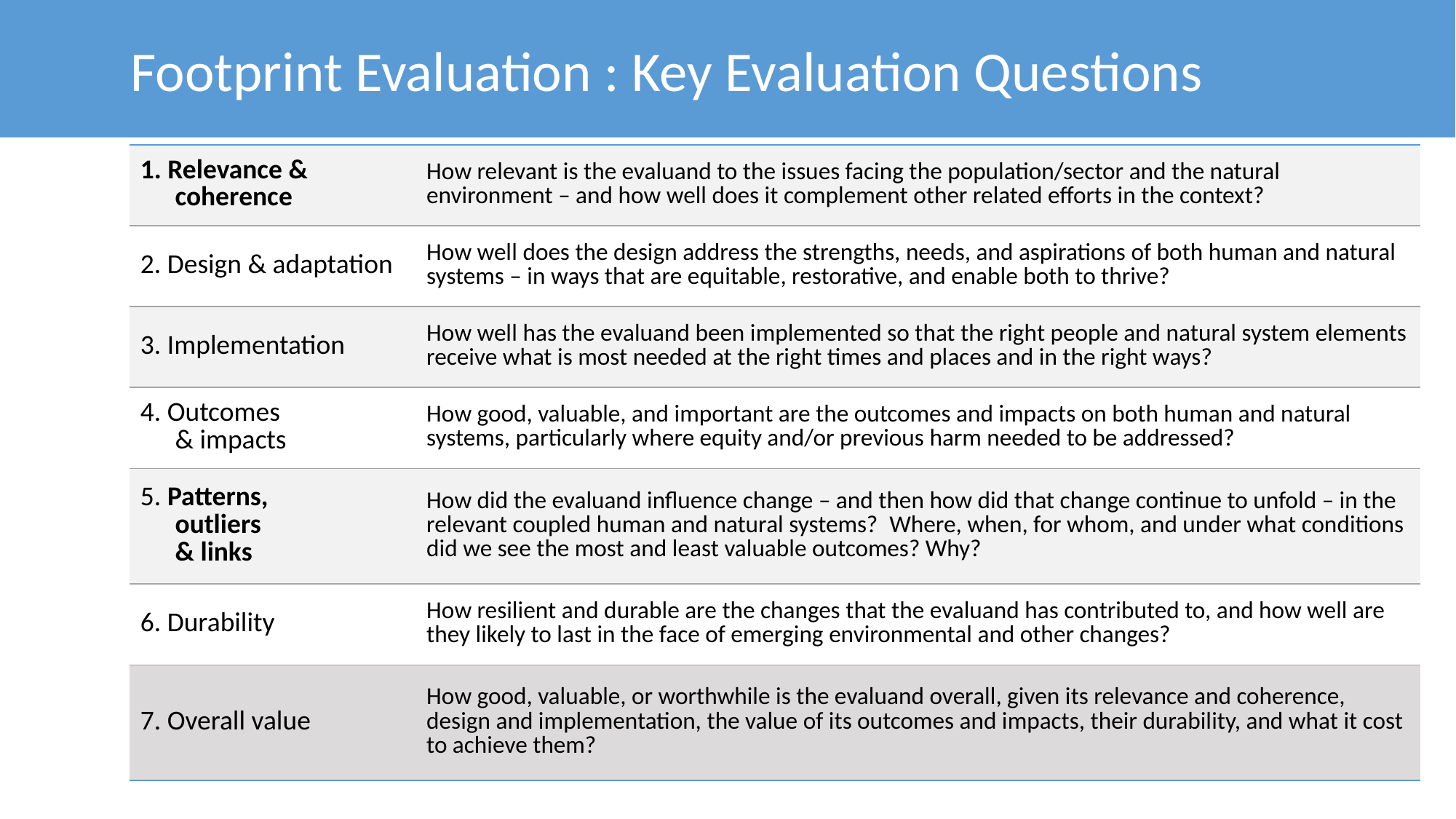

# Footprint Evaluation : Key Evaluation Questions
| 1. Relevance & coherence | How relevant is the evaluand to the issues facing the population/sector and the natural environment – and how well does it complement other related efforts in the context? |
| --- | --- |
| 2. Design & adaptation | How well does the design address the strengths, needs, and aspirations of both human and natural systems – in ways that are equitable, restorative, and enable both to thrive? |
| 3. Implementation | How well has the evaluand been implemented so that the right people and natural system elements receive what is most needed at the right times and places and in the right ways? |
| 4. Outcomes & impacts | How good, valuable, and important are the outcomes and impacts on both human and natural systems, particularly where equity and/or previous harm needed to be addressed? |
| 5. Patterns, outliers & links | How did the evaluand influence change – and then how did that change continue to unfold – in the relevant coupled human and natural systems?  Where, when, for whom, and under what conditions did we see the most and least valuable outcomes? Why? |
| 6. Durability | How resilient and durable are the changes that the evaluand has contributed to, and how well are they likely to last in the face of emerging environmental and other changes? |
| 7. Overall value | How good, valuable, or worthwhile is the evaluand overall, given its relevance and coherence, design and implementation, the value of its outcomes and impacts, their durability, and what it cost to achieve them? |